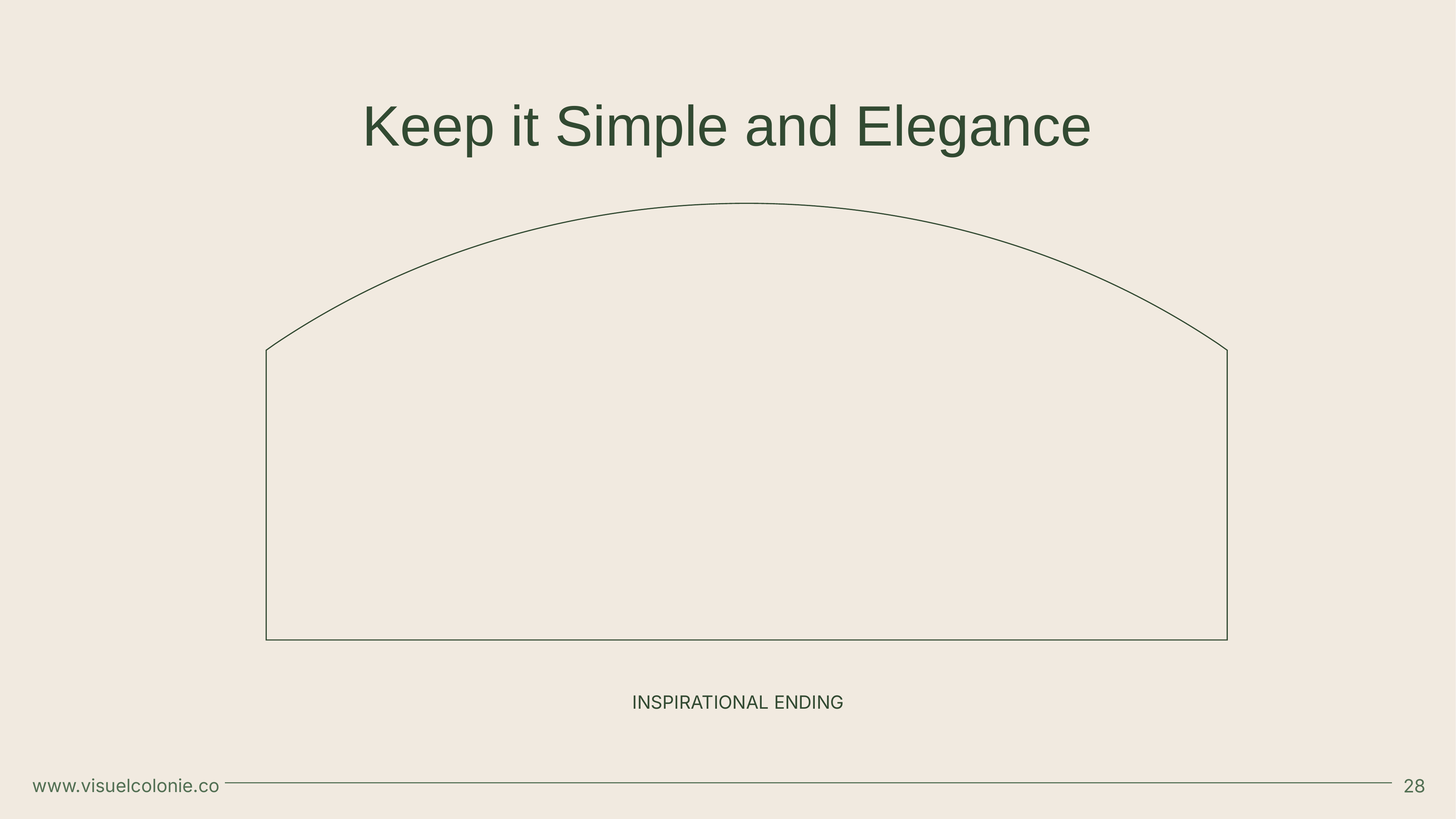

Keep it Simple and Elegance

INSPIRATIONAL ENDING
www.visuelcolonie.co
28